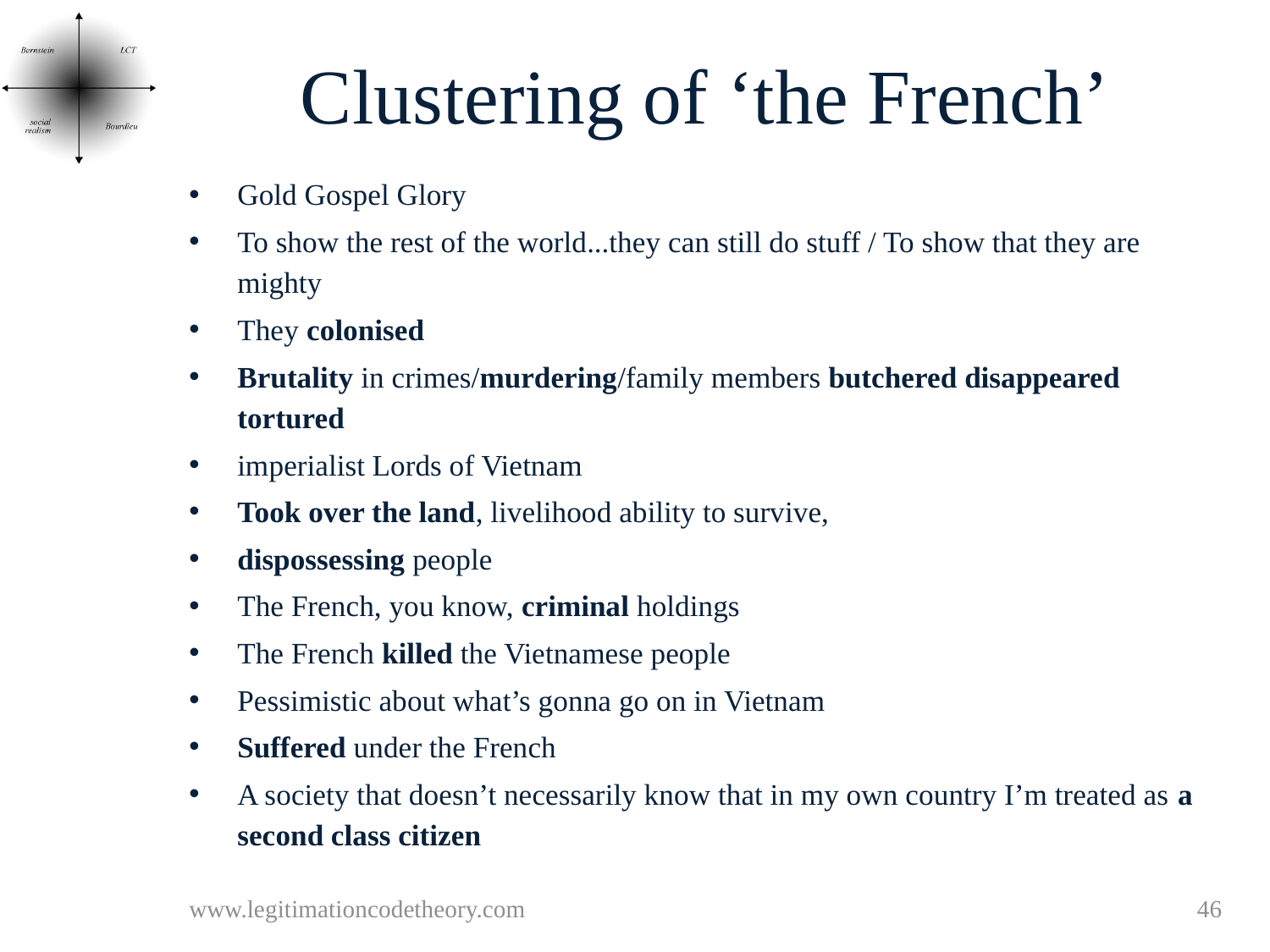

# Clustering of ‘the French’
Gold Gospel Glory
To show the rest of the world...they can still do stuff / To show that they are mighty
They colonised
Brutality in crimes/murdering/family members butchered disappeared tortured
imperialist Lords of Vietnam
Took over the land, livelihood ability to survive,
dispossessing people
The French, you know, criminal holdings
The French killed the Vietnamese people
Pessimistic about what’s gonna go on in Vietnam
Suffered under the French
A society that doesn’t necessarily know that in my own country I’m treated as a second class citizen

www.legitimationcodetheory.com
46